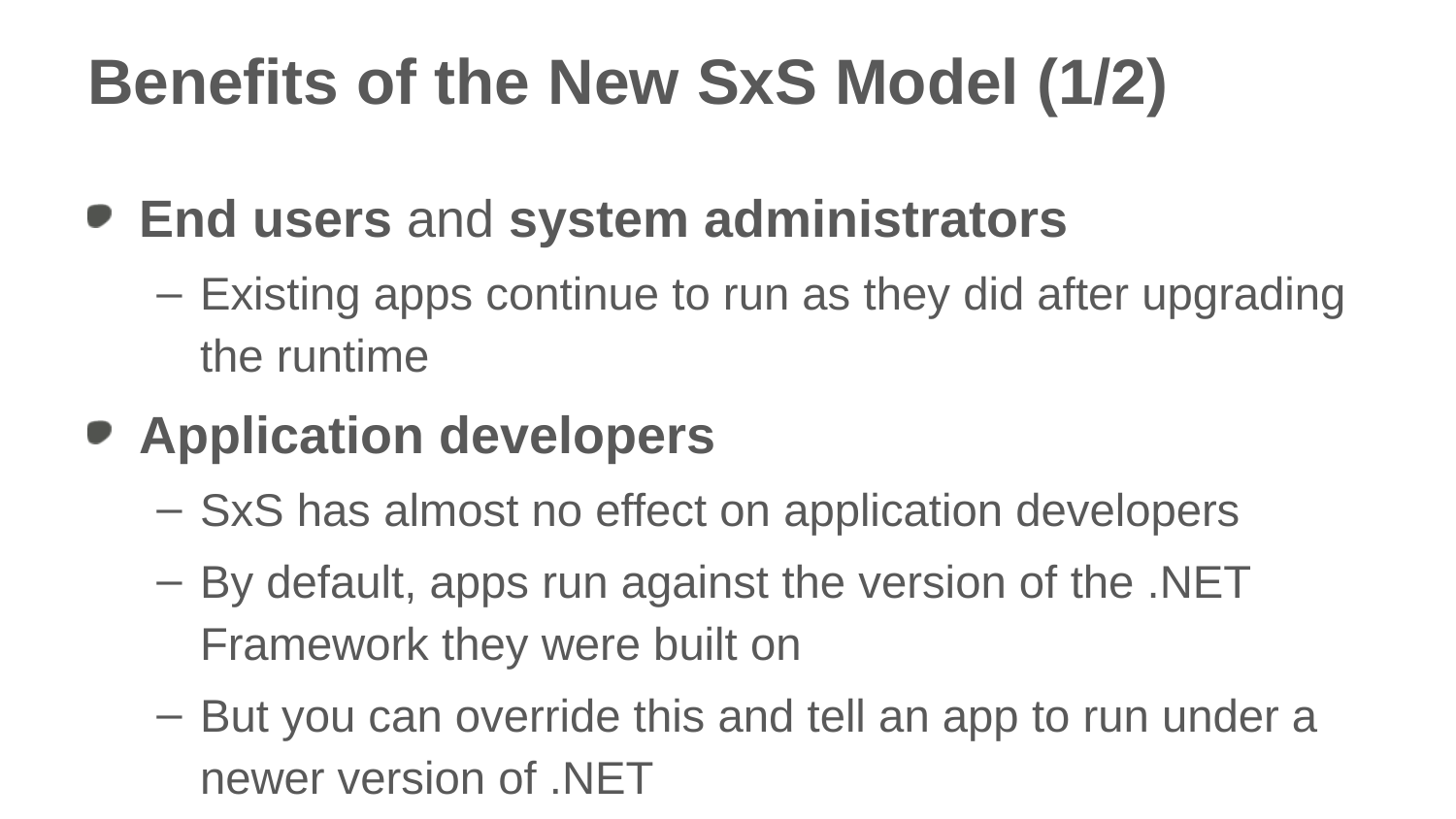

# Benefits of the New SxS Model (1/2)
End users and system administrators
Existing apps continue to run as they did after upgrading the runtime
Application developers
SxS has almost no effect on application developers
By default, apps run against the version of the .NET Framework they were built on
But you can override this and tell an app to run under a newer version of .NET